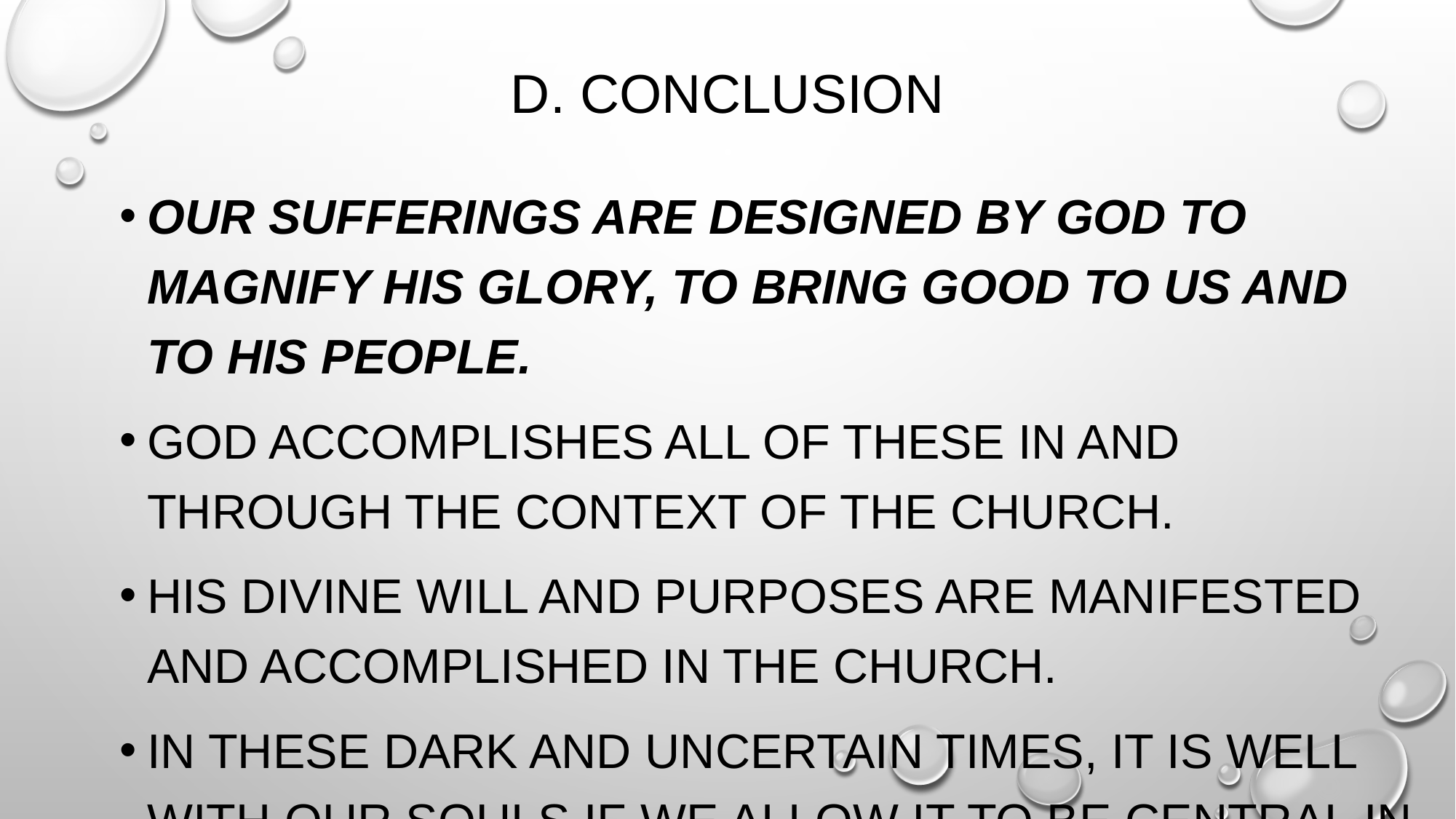

# d. conclusion
Our sufferings are designed by god to magnify his glory, to bring good to us and to his people.
God accomplishes all of these in and through the context of the Church.
His divine will and purposes are manifested and accomplished in the Church.
In these dark and uncertain times, it is well with our souls if we allow it to be central in our lives.